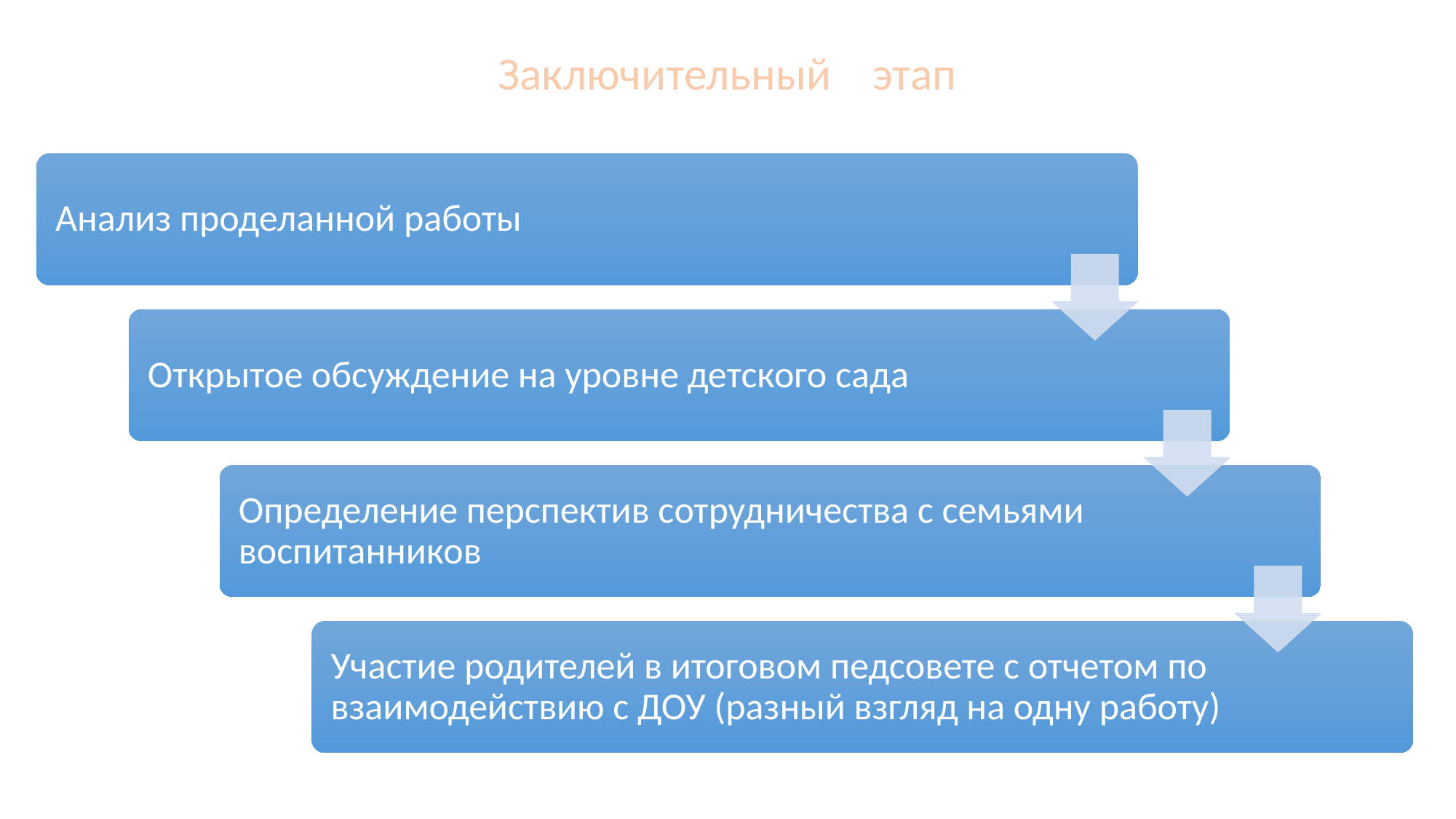

# Заключительный    этап
Анализ проделанной работы
Открытое обсуждение на уровне детского сада
Определение перспектив сотрудничества с семьями воспитанников
Участие родителей в итоговом педсовете с отчетом по взаимодействию с ДОУ (разный взгляд на одну работу)